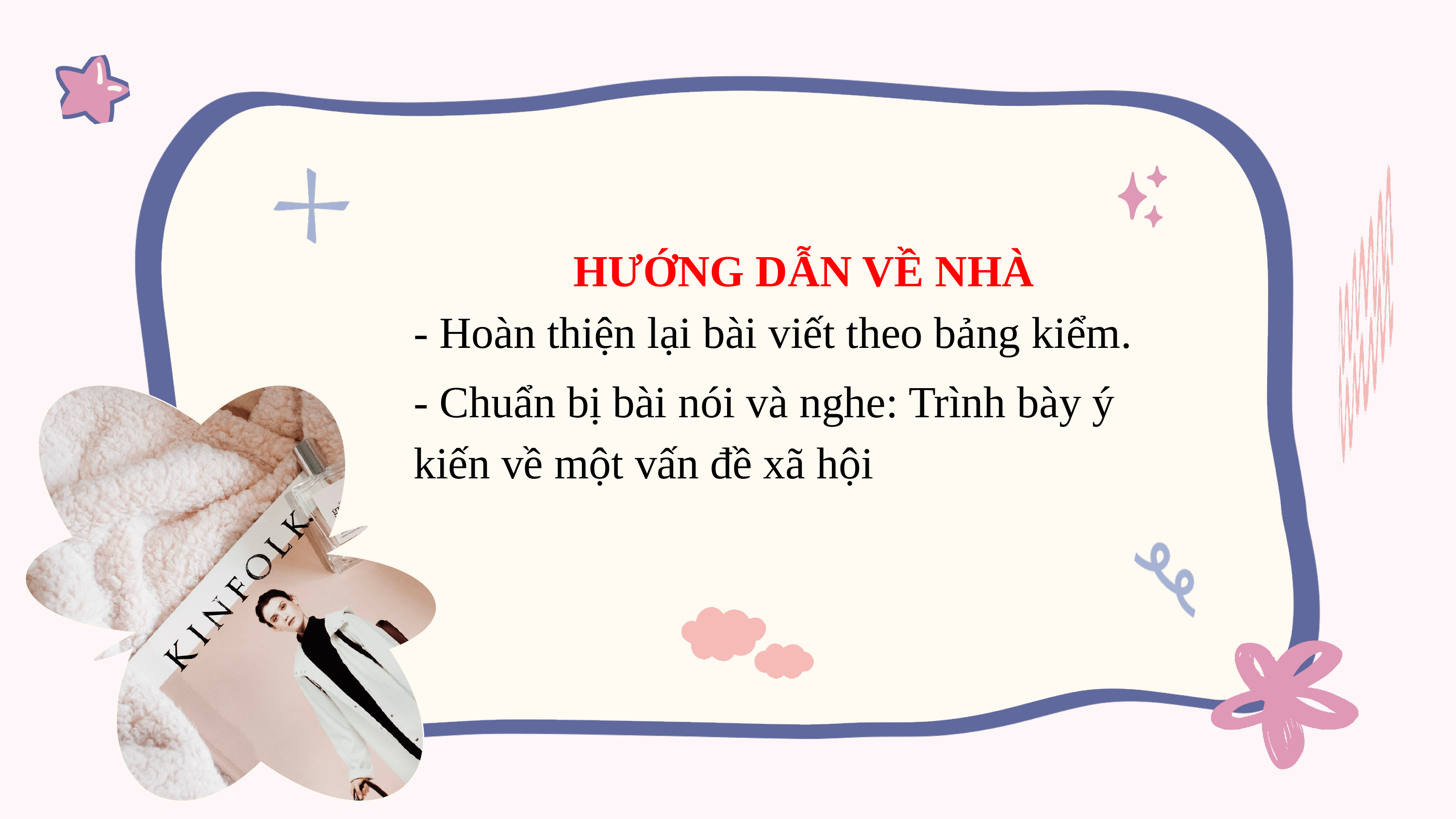

HƯỚNG DẪN VỀ NHÀ
- Hoàn thiện lại bài viết theo bảng kiểm.
- Chuẩn bị bài nói và nghe: Trình bày ý kiến về một vấn đề xã hội